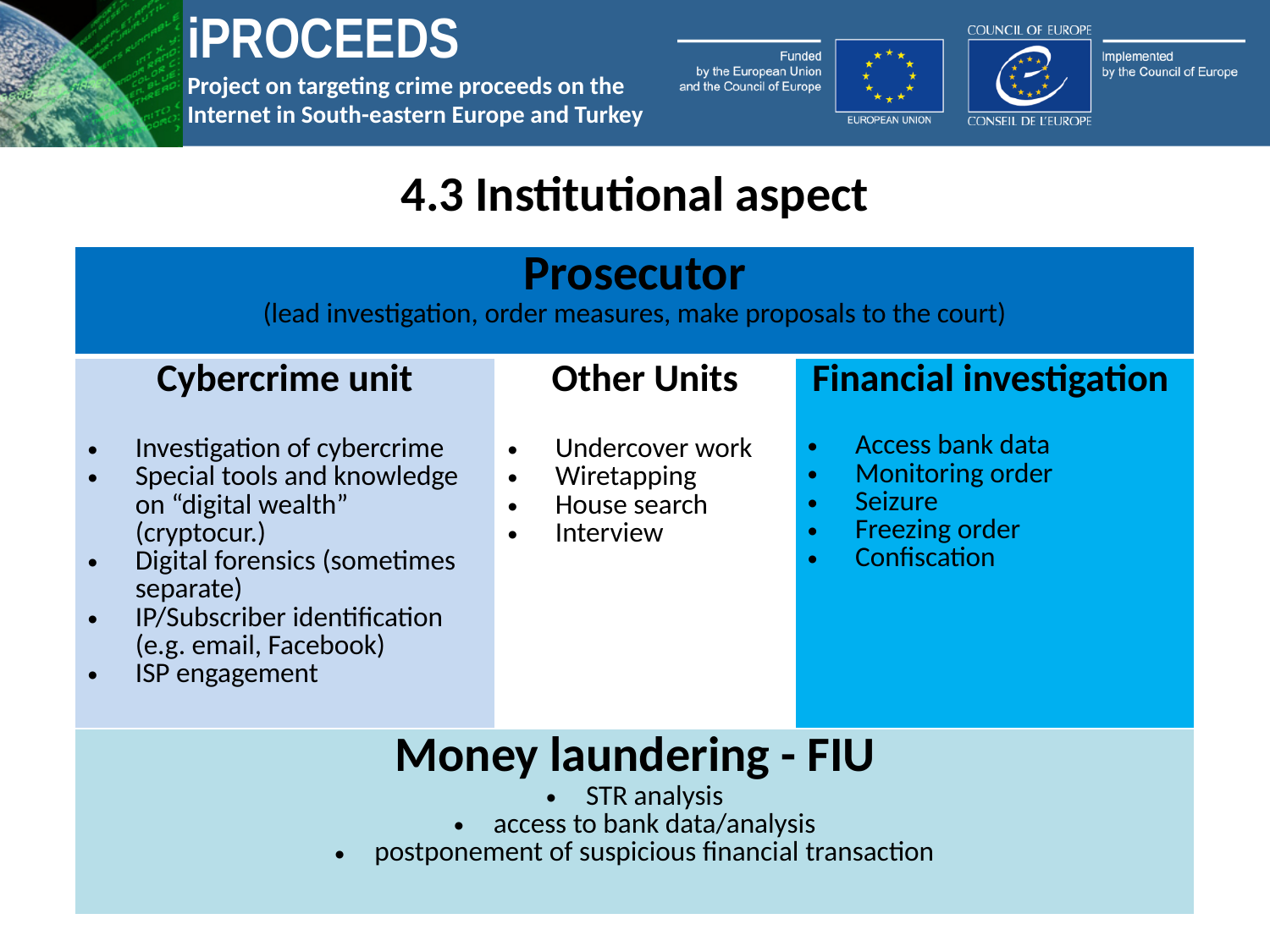

# 4.3 Institutional aspect
| Prosecutor (lead investigation, order measures, make proposals to the court) |  |  |
| --- | --- | --- |
| Cybercrime unit Investigation of cybercrime Special tools and knowledge on “digital wealth” (cryptocur.) Digital forensics (sometimes separate) IP/Subscriber identification (e.g. email, Facebook) ISP engagement | Other Units Undercover work Wiretapping House search Interview | Financial investigation Access bank data Monitoring order Seizure Freezing order Confiscation |
| Money laundering - FIU STR analysis access to bank data/analysis postponement of suspicious financial transaction |  |  |